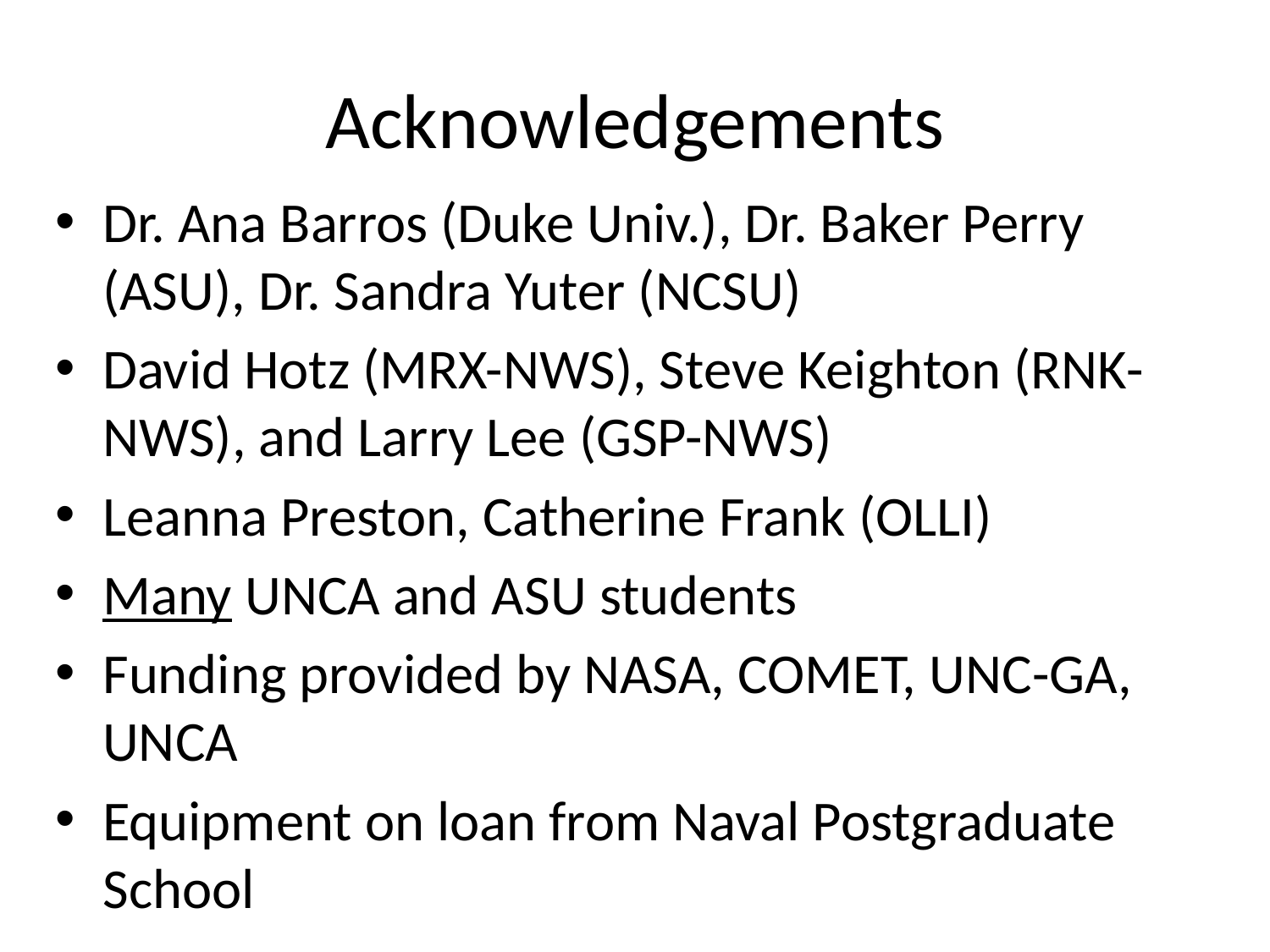

# Acknowledgements
Dr. Ana Barros (Duke Univ.), Dr. Baker Perry (ASU), Dr. Sandra Yuter (NCSU)
David Hotz (MRX-NWS), Steve Keighton (RNK-NWS), and Larry Lee (GSP-NWS)
Leanna Preston, Catherine Frank (OLLI)
Many UNCA and ASU students
Funding provided by NASA, COMET, UNC-GA, UNCA
Equipment on loan from Naval Postgraduate School